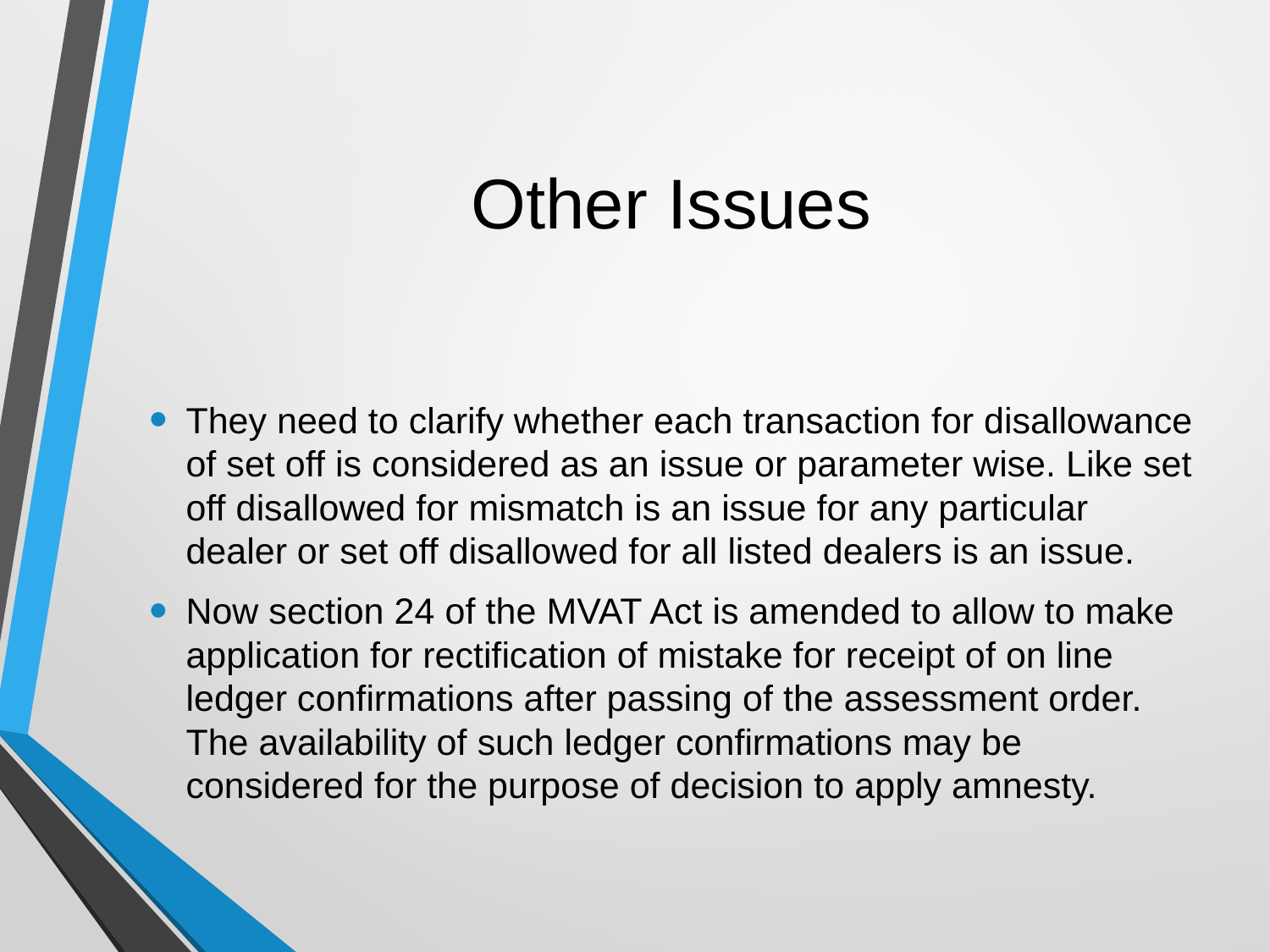

# Other Issues
They need to clarify whether each transaction for disallowance of set off is considered as an issue or parameter wise. Like set off disallowed for mismatch is an issue for any particular dealer or set off disallowed for all listed dealers is an issue.
Now section 24 of the MVAT Act is amended to allow to make application for rectification of mistake for receipt of on line ledger confirmations after passing of the assessment order. The availability of such ledger confirmations may be considered for the purpose of decision to apply amnesty.